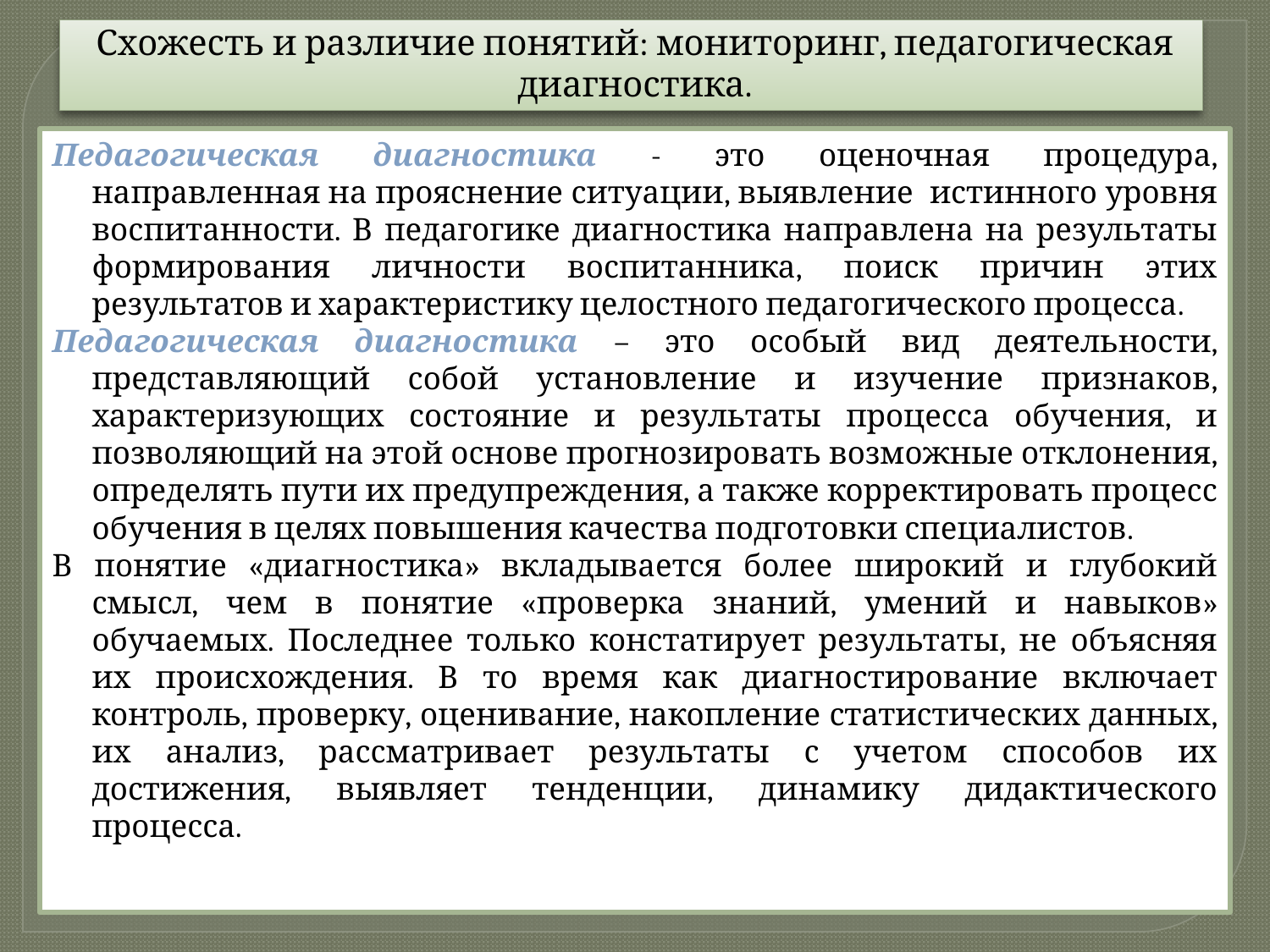

# Схожесть и различие понятий: мониторинг, педагогическая диагностика.
Педагогическая диагностика - это оценочная процедура, направленная на прояснение ситуации, выявление  истинного уровня воспитанности. В педагогике диагностика направлена на результаты формирования личности воспитанника, поиск причин этих результатов и характеристику целостного педагогического процесса.
Педагогическая диагностика – это особый вид деятельности, представляющий собой установление и изучение признаков, характеризующих состояние и результаты процесса обучения, и позволяющий на этой основе прогнозировать возможные отклонения, определять пути их предупреждения, а также корректировать процесс обучения в целях повышения качества подготовки специалистов.
В понятие «диагностика» вкладывается более широкий и глубокий смысл, чем в понятие «проверка знаний, умений и навыков» обучаемых. Последнее только констатирует результаты, не объясняя их происхождения. В то время как диагностирование включает контроль, проверку, оценивание, накопление статистических данных, их анализ, рассматривает результаты с учетом способов их достижения, выявляет тенденции, динамику дидактического процесса.